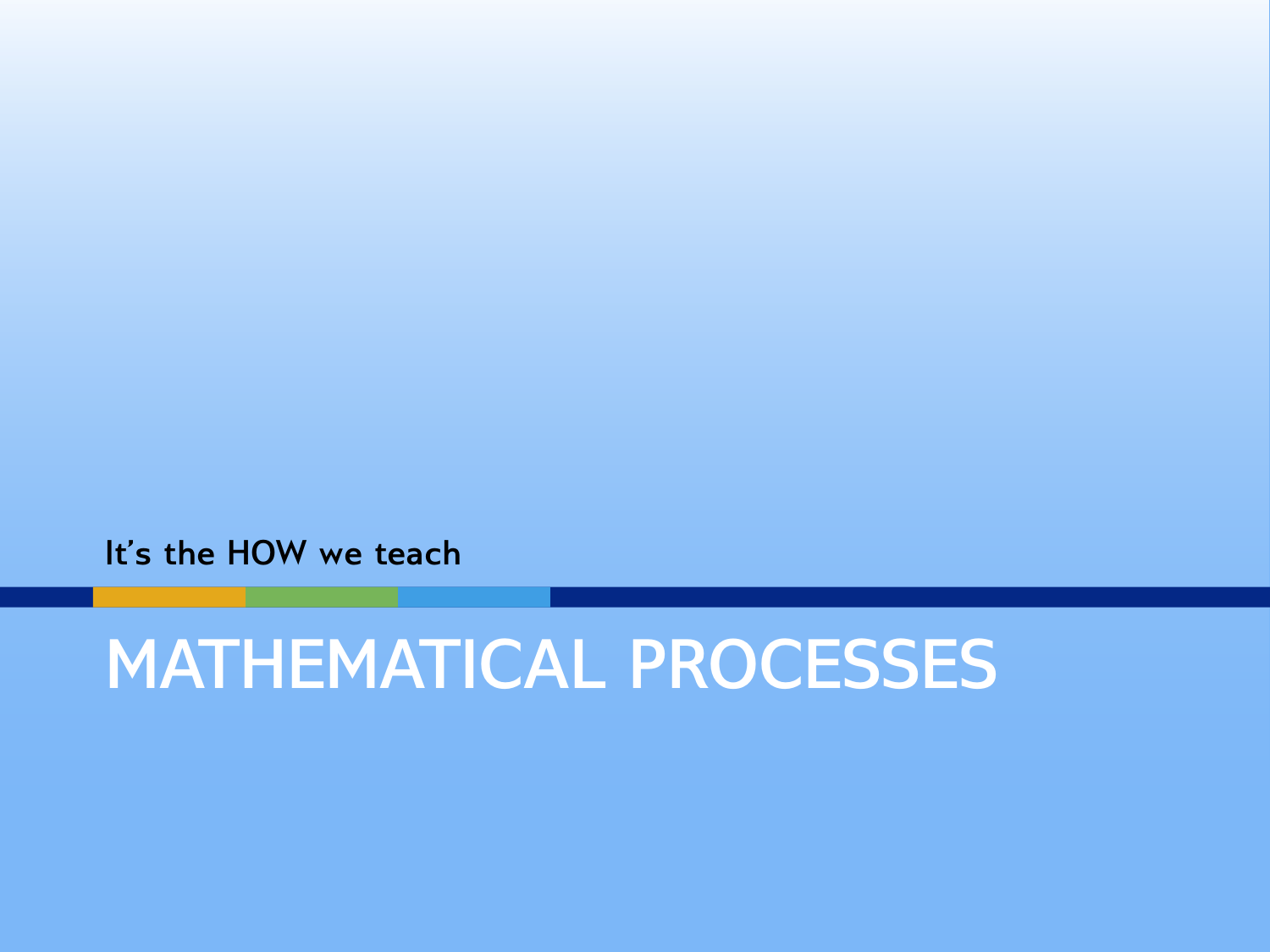

It’s the HOW we teach
# Mathematical processes